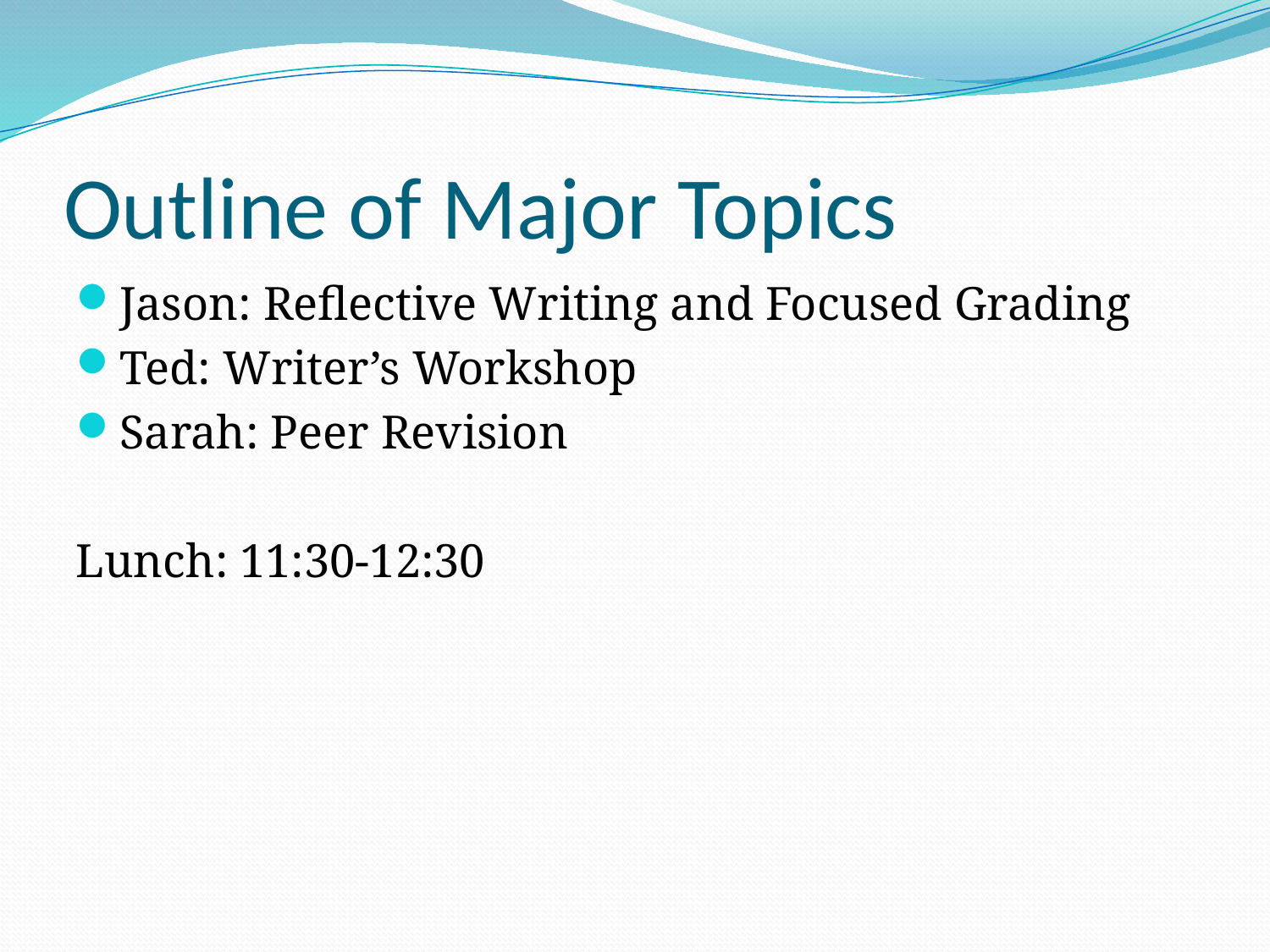

# Outline of Major Topics
Jason: Reflective Writing and Focused Grading
Ted: Writer’s Workshop
Sarah: Peer Revision

Lunch: 11:30-12:30